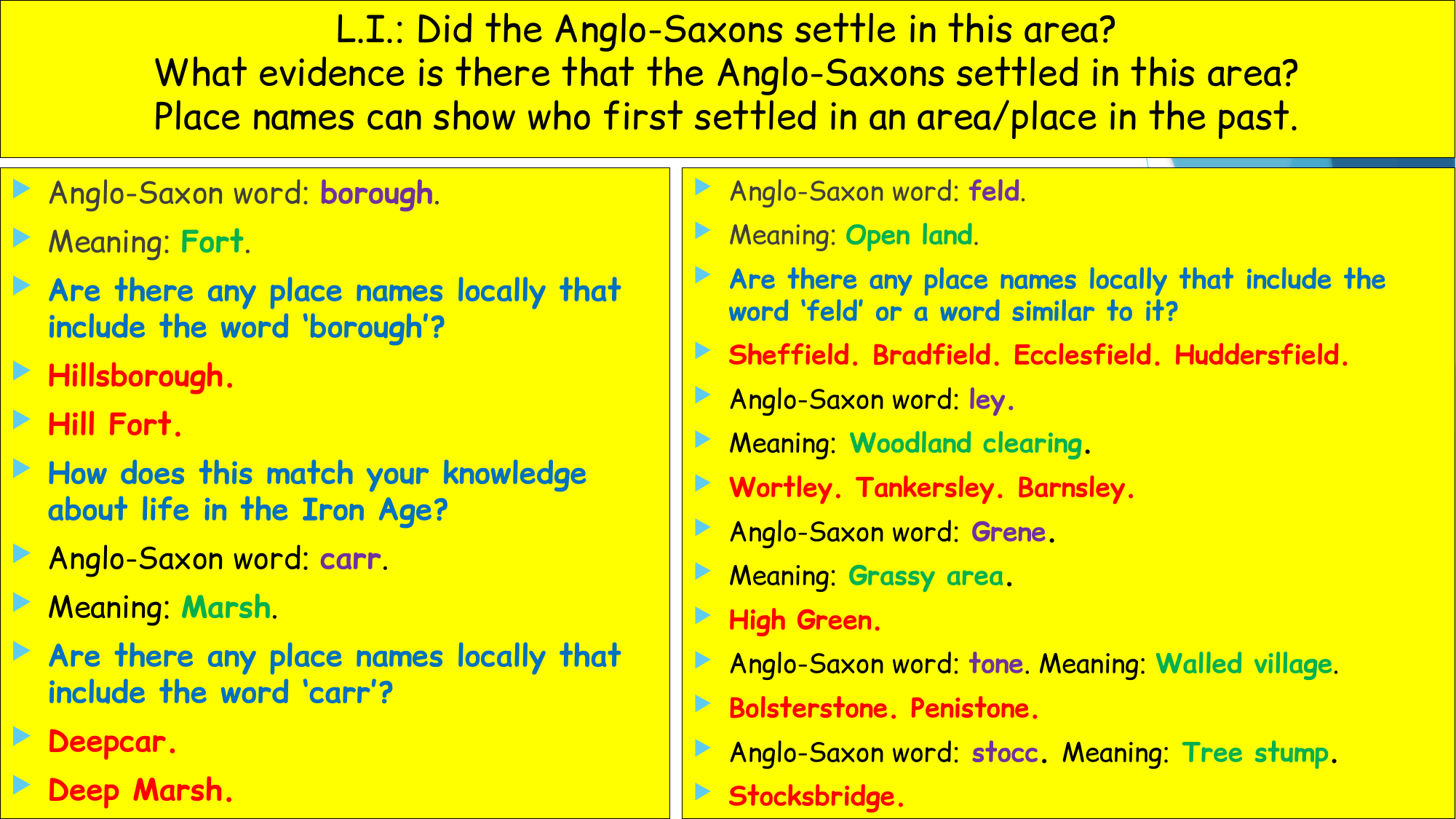

# L.I.: Did the Anglo-Saxons settle in this area? What evidence is there that the Anglo-Saxons settled in this area? Place names can show who first settled in an area/place in the past.
Anglo-Saxon word: borough.
Meaning: Fort.
Are there any place names locally that include the word ‘borough’?
Hillsborough.
Hill Fort.
How does this match your knowledge about life in the Iron Age?
Anglo-Saxon word: carr.
Meaning: Marsh.
Are there any place names locally that include the word ‘carr’?
Deepcar.
Deep Marsh.
Anglo-Saxon word: feld.
Meaning: Open land.
Are there any place names locally that include the word ‘feld’ or a word similar to it?
Sheffield. Bradfield. Ecclesfield. Huddersfield.
Anglo-Saxon word: ley.
Meaning: Woodland clearing.
Wortley. Tankersley. Barnsley.
Anglo-Saxon word: Grene.
Meaning: Grassy area.
High Green.
Anglo-Saxon word: tone. Meaning: Walled village.
Bolsterstone. Penistone.
Anglo-Saxon word: stocc. Meaning: Tree stump.
Stocksbridge.